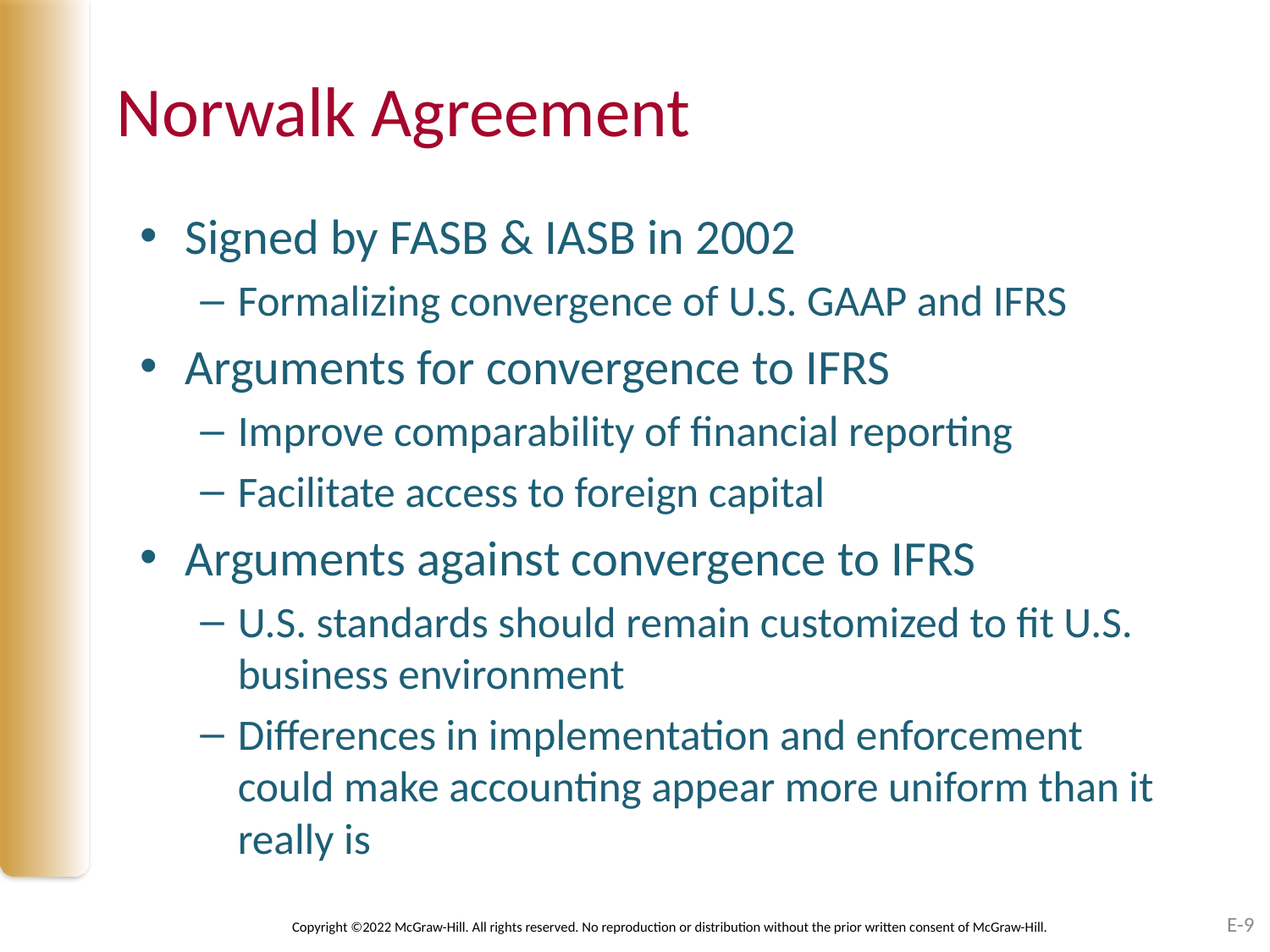

# Norwalk Agreement
Signed by FASB & IASB in 2002
Formalizing convergence of U.S. GAAP and IFRS
Arguments for convergence to IFRS
Improve comparability of financial reporting
Facilitate access to foreign capital
Arguments against convergence to IFRS
U.S. standards should remain customized to fit U.S. business environment
Differences in implementation and enforcement could make accounting appear more uniform than it really is
E-9
Copyright ©2022 McGraw-Hill. All rights reserved. No reproduction or distribution without the prior written consent of McGraw-Hill.